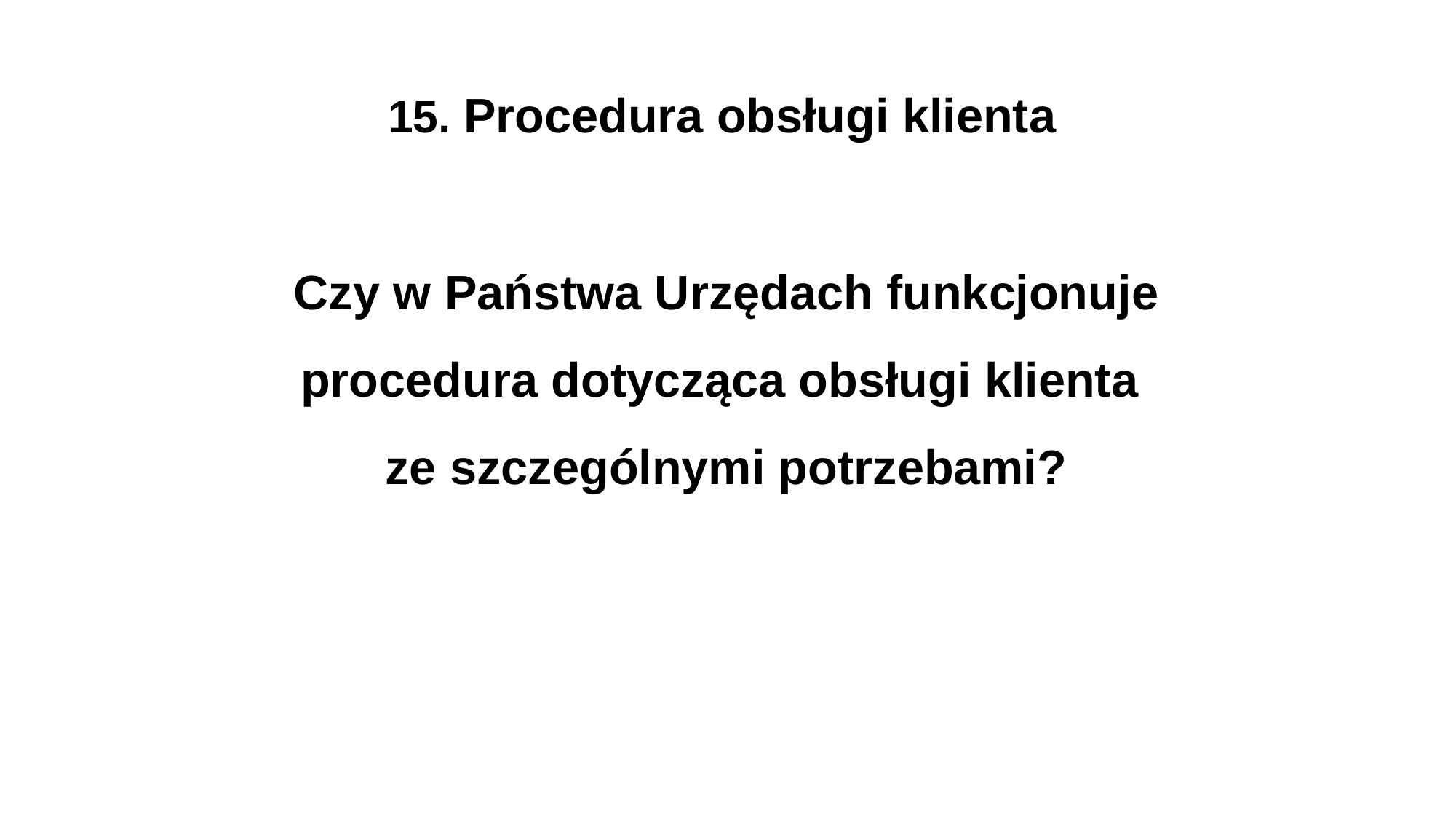

15. Procedura obsługi klienta
# Czy w Państwa Urzędach funkcjonuje procedura dotycząca obsługi klienta ze szczególnymi potrzebami?